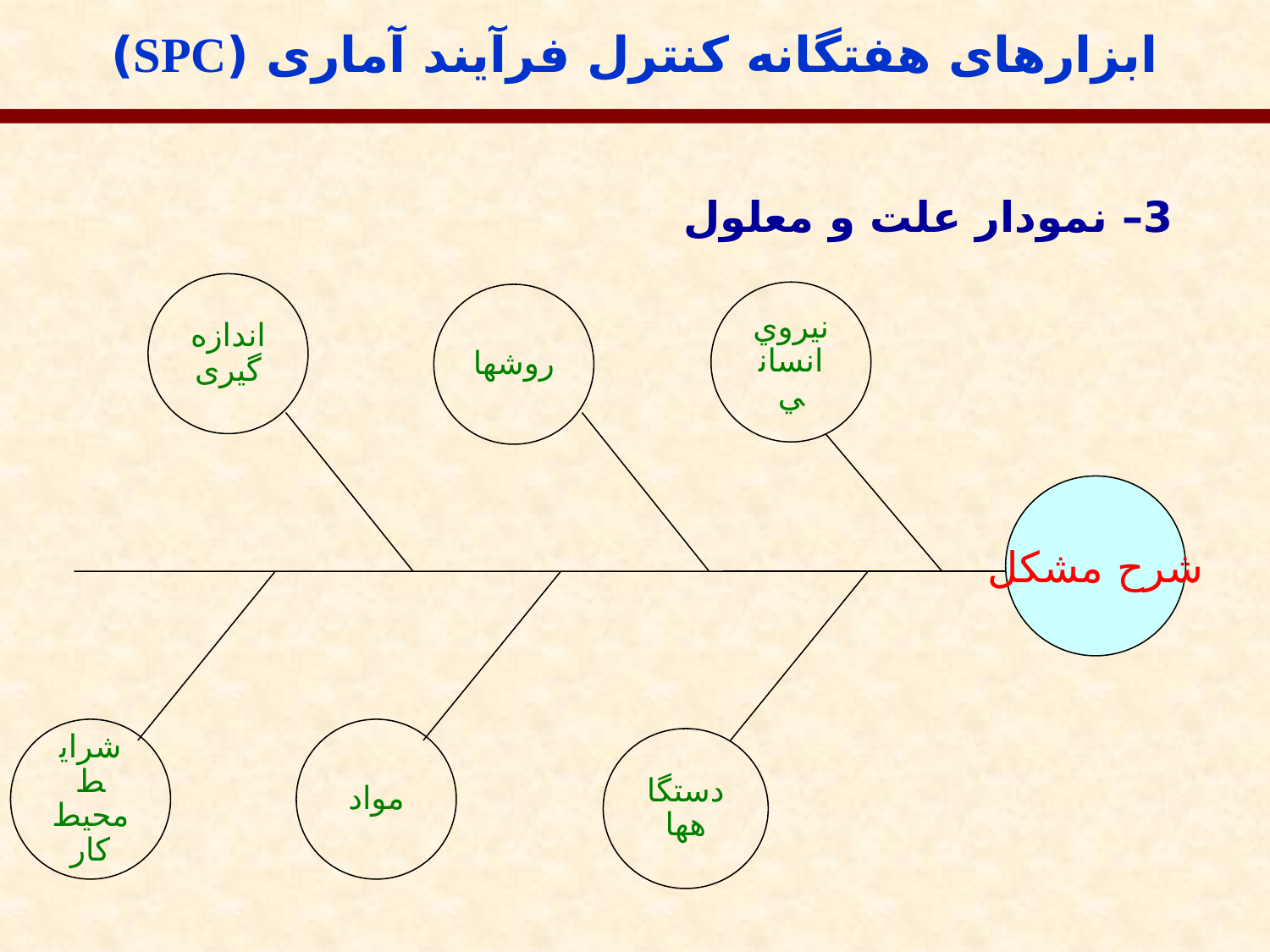

ابزارهای هفتگانه کنترل فرآیند آماری (SPC)

3– نمودار علت و معلول
اندازه‌ گيری
نيروي انساني
روشها

شرح مشکل

شرايط محيط كار
مواد
دستگاهها